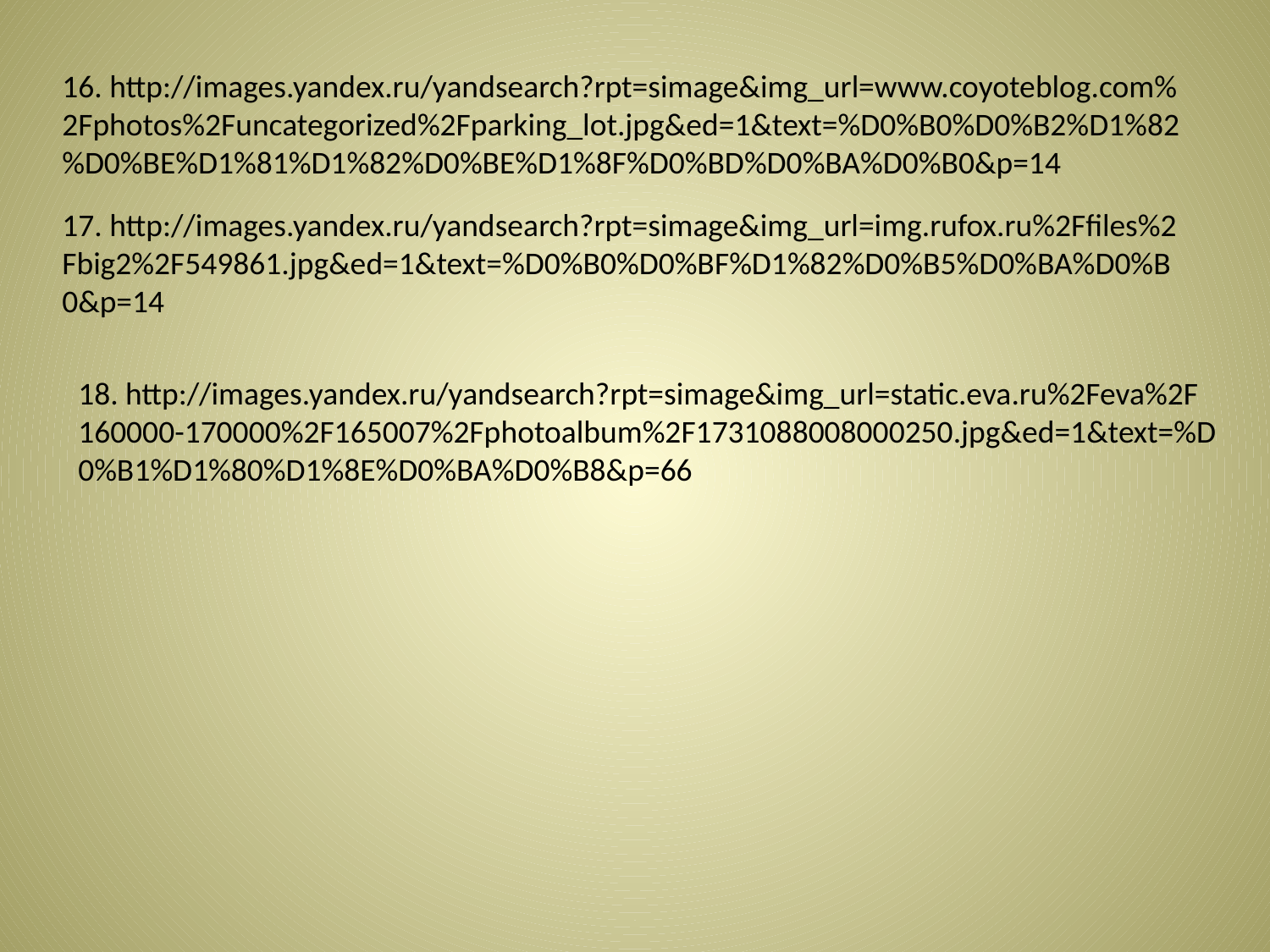

16. http://images.yandex.ru/yandsearch?rpt=simage&img_url=www.coyoteblog.com%
2Fphotos%2Funcategorized%2Fparking_lot.jpg&ed=1&text=%D0%B0%D0%B2%D1%82
%D0%BE%D1%81%D1%82%D0%BE%D1%8F%D0%BD%D0%BA%D0%B0&p=14
17. http://images.yandex.ru/yandsearch?rpt=simage&img_url=img.rufox.ru%2Ffiles%2
Fbig2%2F549861.jpg&ed=1&text=%D0%B0%D0%BF%D1%82%D0%B5%D0%BA%D0%B
0&p=14
18. http://images.yandex.ru/yandsearch?rpt=simage&img_url=static.eva.ru%2Feva%2F
160000-170000%2F165007%2Fphotoalbum%2F1731088008000250.jpg&ed=1&text=%D
0%B1%D1%80%D1%8E%D0%BA%D0%B8&p=66